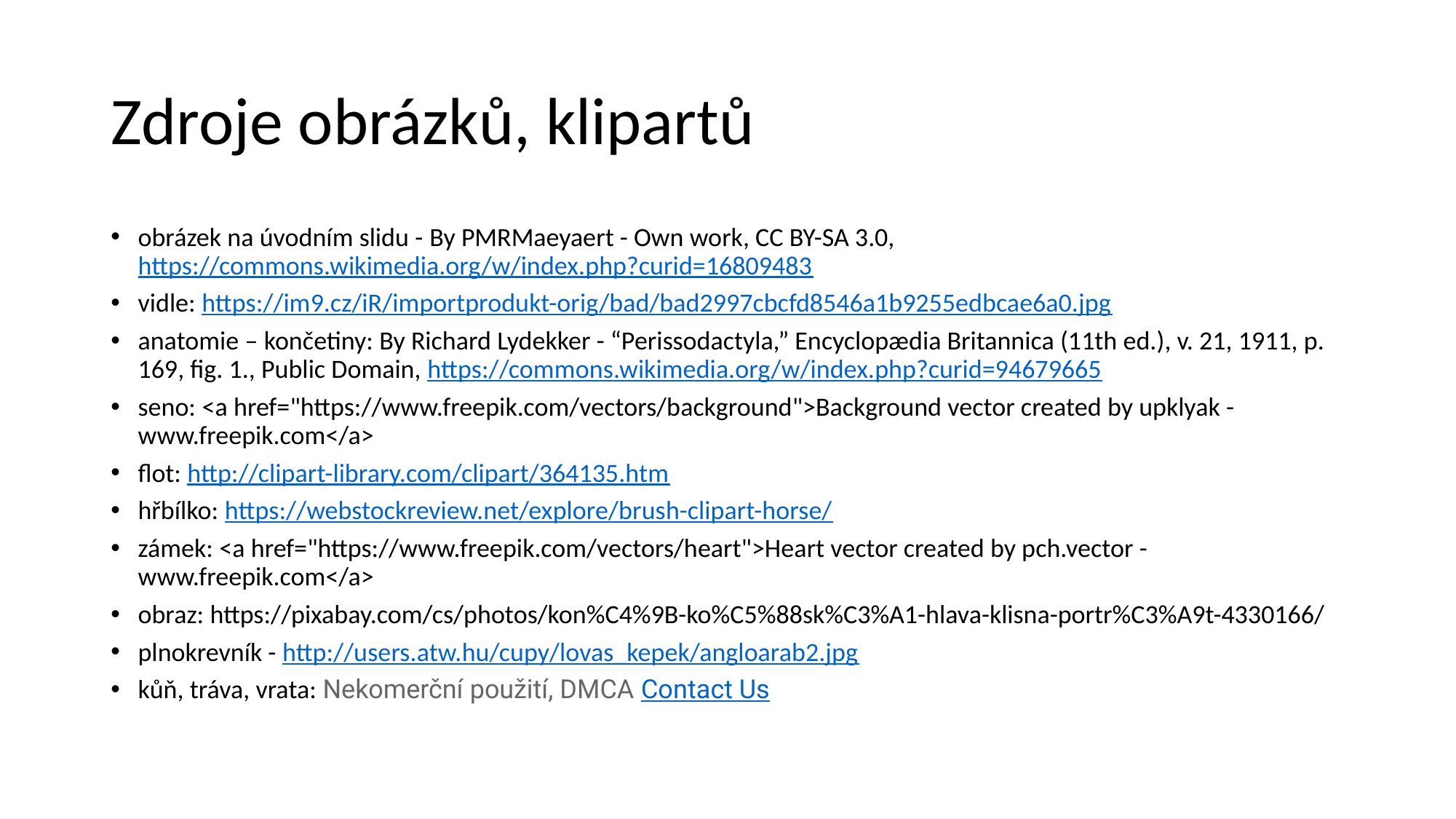

# Zdroje obrázků, klipartů
obrázek na úvodním slidu - By PMRMaeyaert - Own work, CC BY-SA 3.0, https://commons.wikimedia.org/w/index.php?curid=16809483
vidle: https://im9.cz/iR/importprodukt-orig/bad/bad2997cbcfd8546a1b9255edbcae6a0.jpg
anatomie – končetiny: By Richard Lydekker - “Perissodactyla,” Encyclopædia Britannica (11th ed.), v. 21, 1911, p. 169, fig. 1., Public Domain, https://commons.wikimedia.org/w/index.php?curid=94679665
seno: <a href="https://www.freepik.com/vectors/background">Background vector created by upklyak - www.freepik.com</a>
flot: http://clipart-library.com/clipart/364135.htm
hřbílko: https://webstockreview.net/explore/brush-clipart-horse/
zámek: <a href="https://www.freepik.com/vectors/heart">Heart vector created by pch.vector - www.freepik.com</a>
obraz: https://pixabay.com/cs/photos/kon%C4%9B-ko%C5%88sk%C3%A1-hlava-klisna-portr%C3%A9t-4330166/
plnokrevník - http://users.atw.hu/cupy/lovas_kepek/angloarab2.jpg
kůň, tráva, vrata: Nekomerční použití, DMCA Contact Us